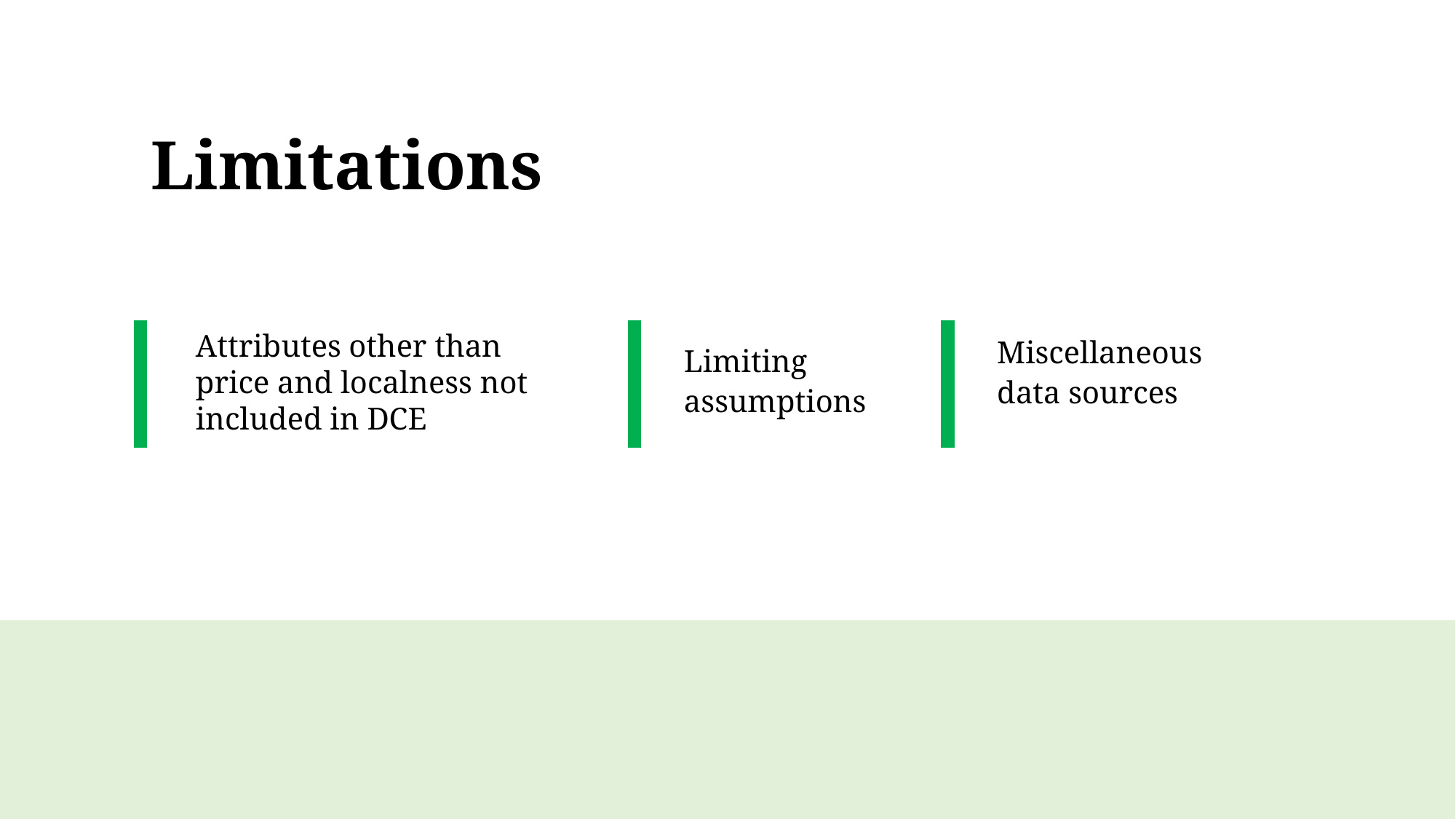

# Limitations

Attributes other than price and localness not included in DCE

Miscellaneous data sources

Limiting assumptions

19